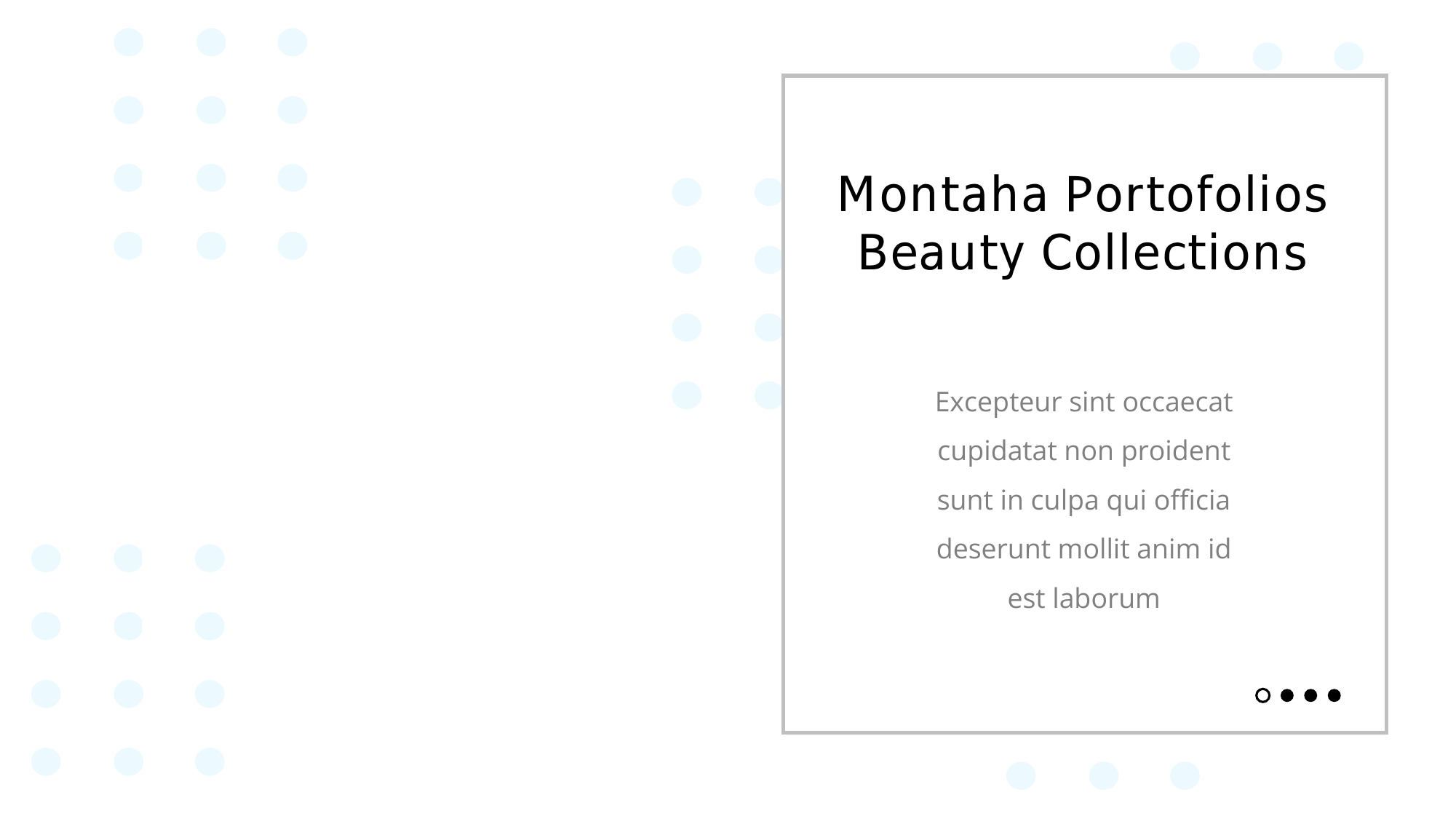

About Our Beauty Portofolios
Montaha Portofolios
Beauty Collections

Excepteur sint occaecat cupidatat non proident sunt in culpa qui officia deserunt mollit anim id est laborum